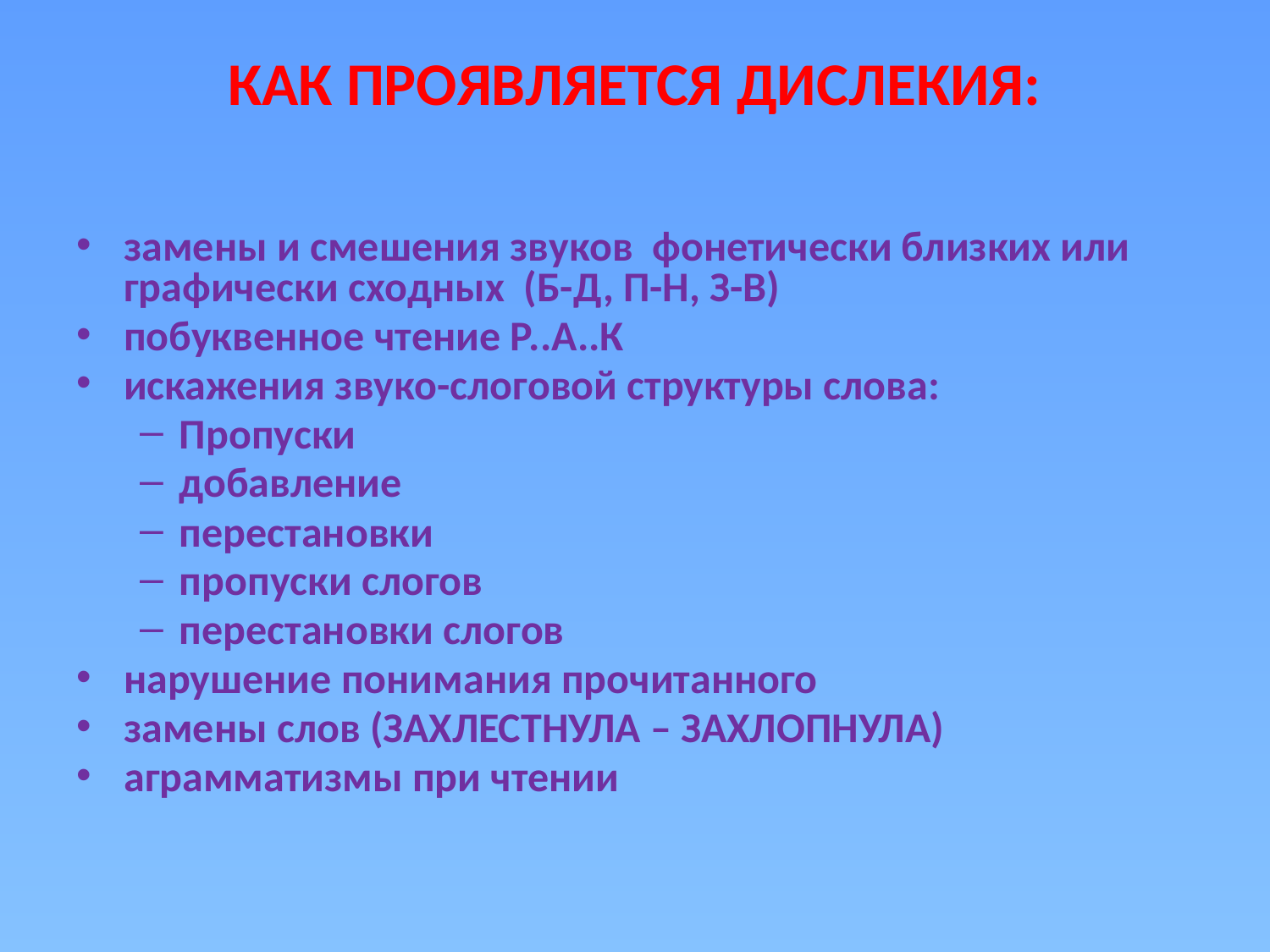

# Как проявляется дислекия:
замены и смешения звуков  фонетически близких или графически сходных  (Б-Д, П-Н, З-В)
побуквенное чтение Р..А..К
искажения звуко-слоговой структуры слова:
Пропуски
добавление
перестановки
пропуски слогов
перестановки слогов
нарушение понимания прочитанного
замены слов (ЗАХЛЕСТНУЛА – ЗАХЛОПНУЛА)
аграмматизмы при чтении